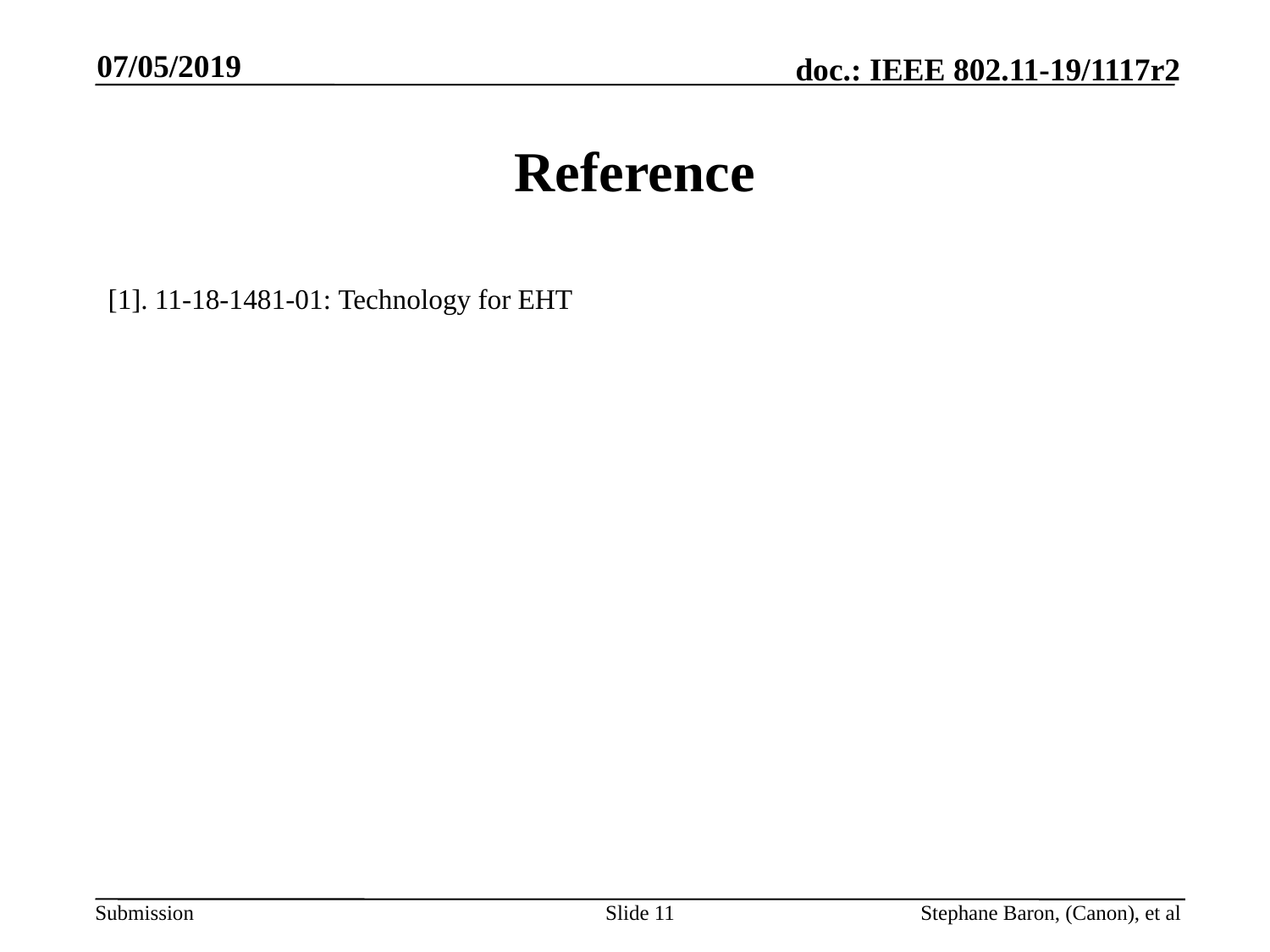

07/05/2019
# Reference
[1]. 11-18-1481-01: Technology for EHT

Slide 11
Stephane Baron, (Canon), et al